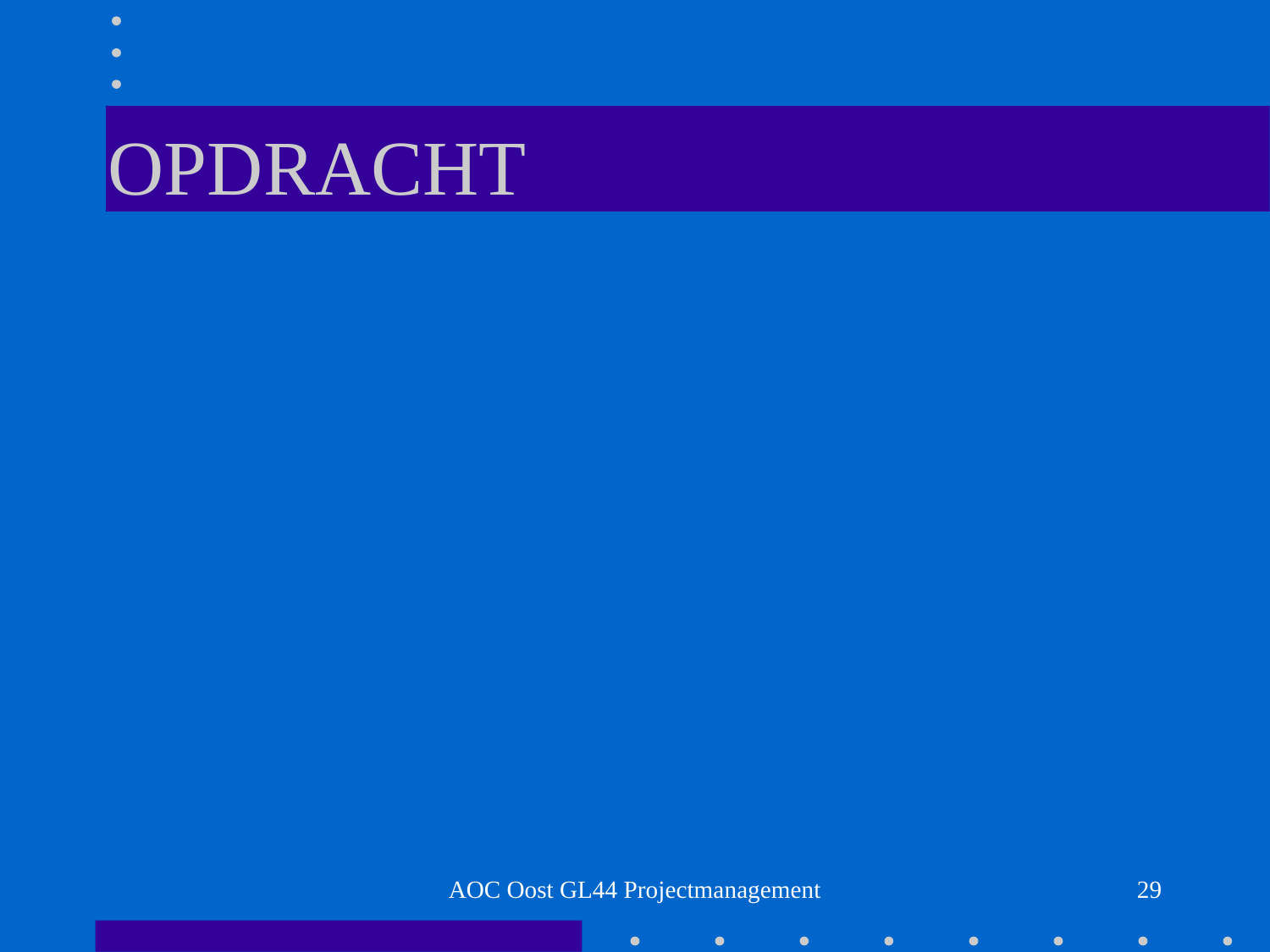

# OPDRACHT
AOC Oost GL44 Projectmanagement
29